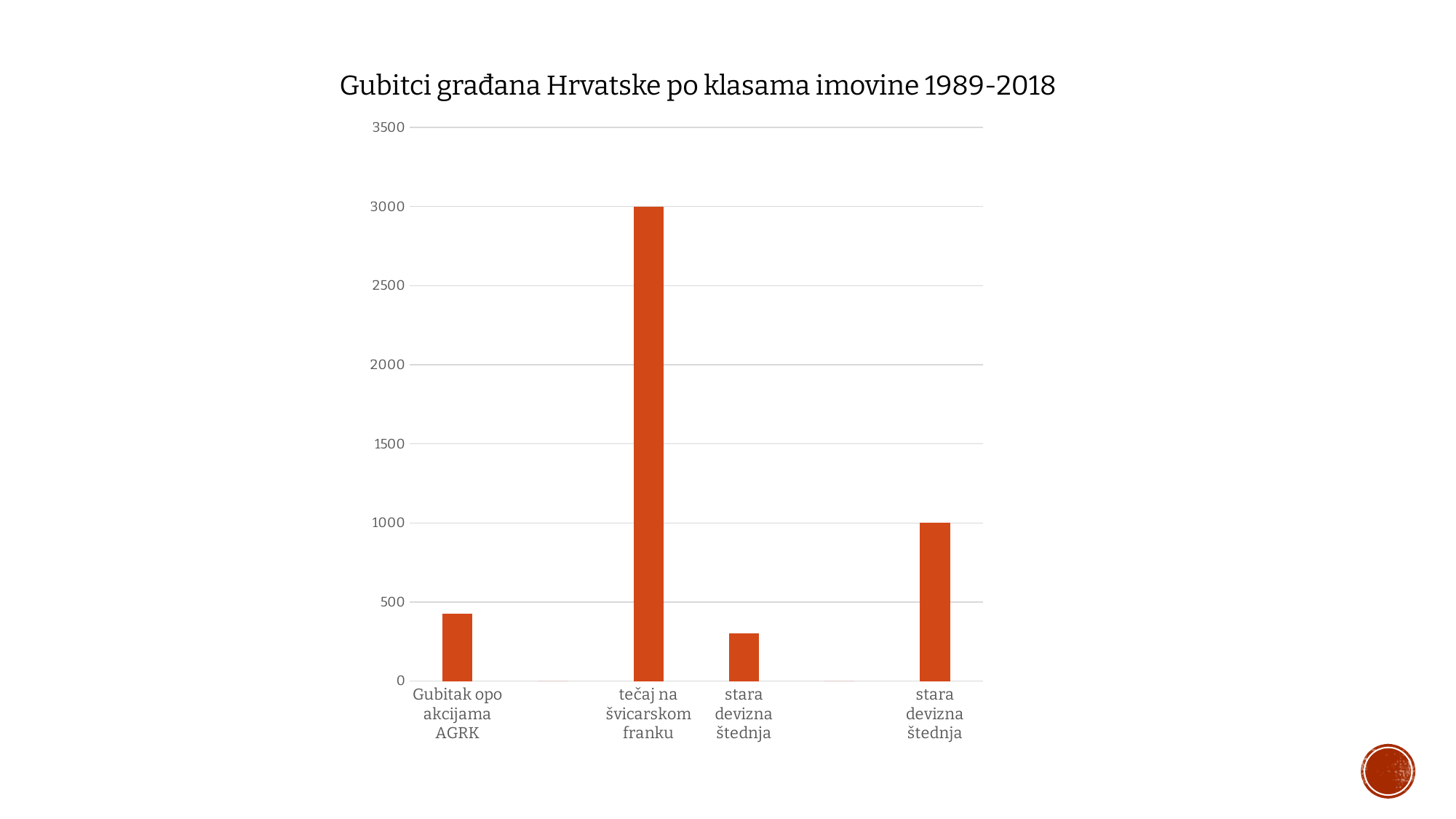

Gubitci građana Hrvatske po klasama imovine 1989-2018

### Chart

| Category |  |
|---|---|
| Gubitak opo akcijama AGRK | 427.0 |
|  | 0.0 |
| tečaj na švicarskom franku | 3000.0 |
| stara devizna štednja | 300.0 |
|  | 0.0 |
| stara devizna štednja | 1000.0 |